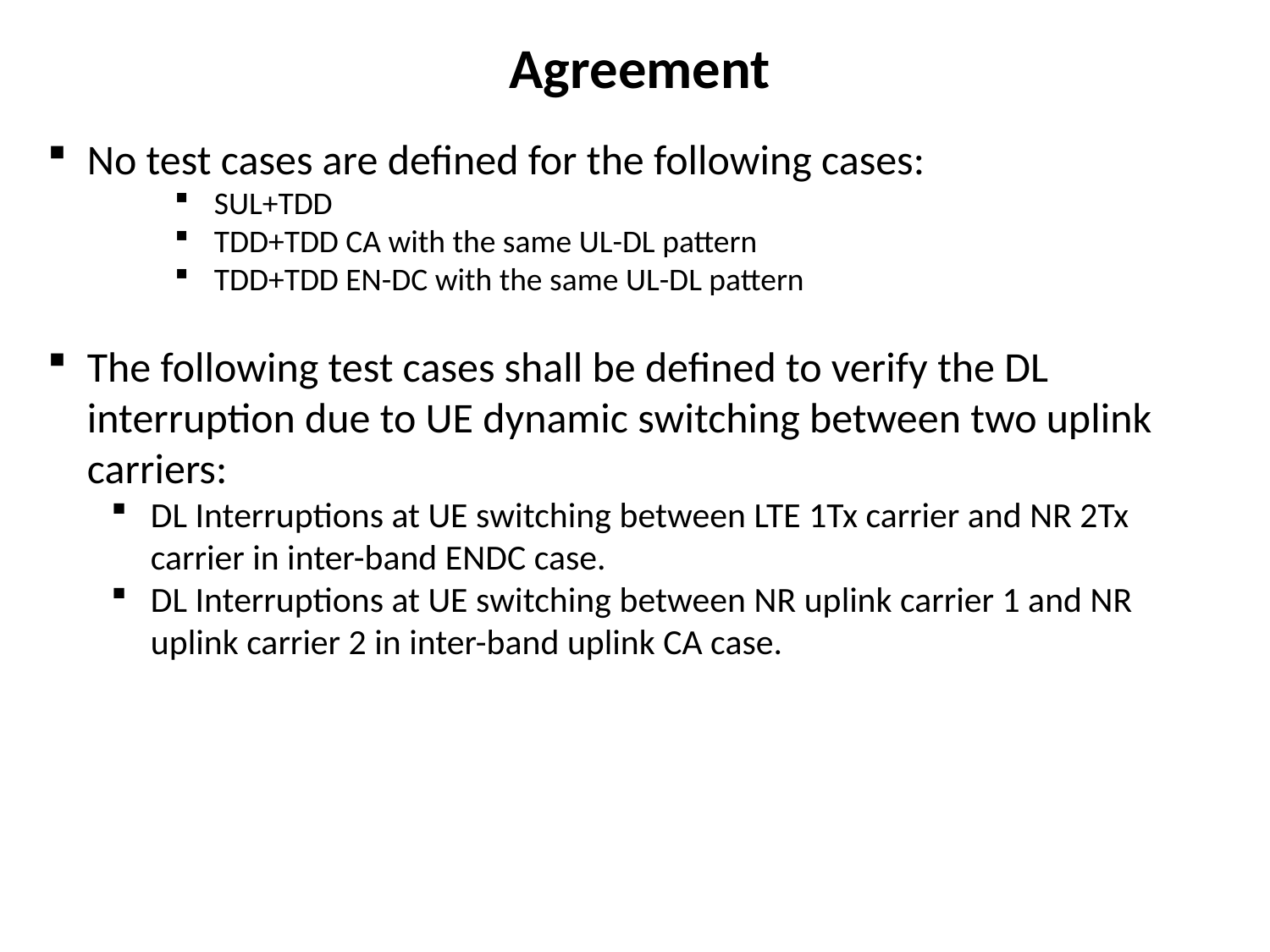

# Agreement
No test cases are defined for the following cases:
SUL+TDD
TDD+TDD CA with the same UL-DL pattern
TDD+TDD EN-DC with the same UL-DL pattern

The following test cases shall be defined to verify the DL interruption due to UE dynamic switching between two uplink carriers:
DL Interruptions at UE switching between LTE 1Tx carrier and NR 2Tx carrier in inter-band ENDC case.
DL Interruptions at UE switching between NR uplink carrier 1 and NR uplink carrier 2 in inter-band uplink CA case.